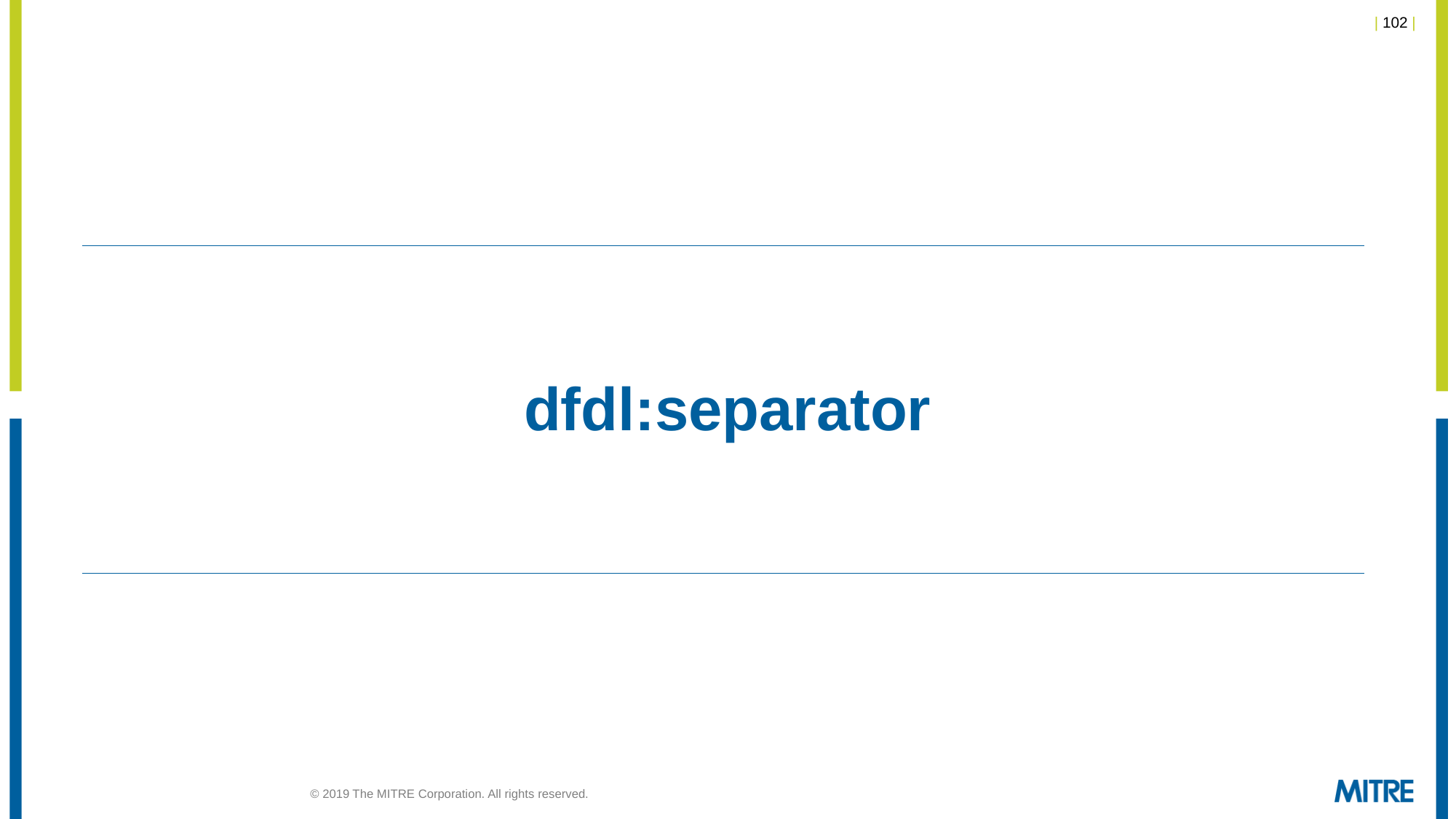

# dfdl:separator
© 2019 The MITRE Corporation. All rights reserved.